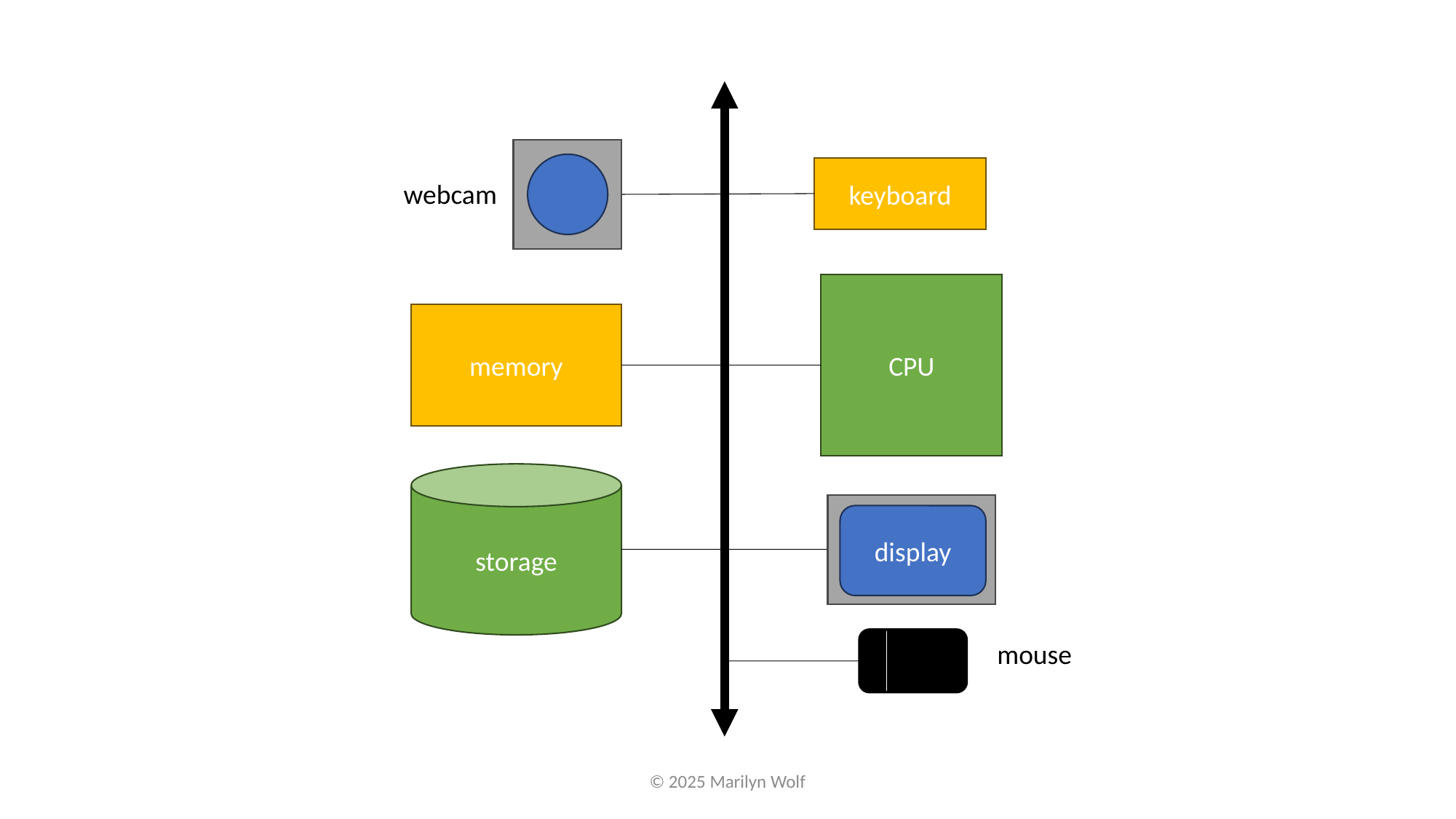

keyboard
webcam
CPU
memory
storage

display

mouse
© 2025 Marilyn Wolf